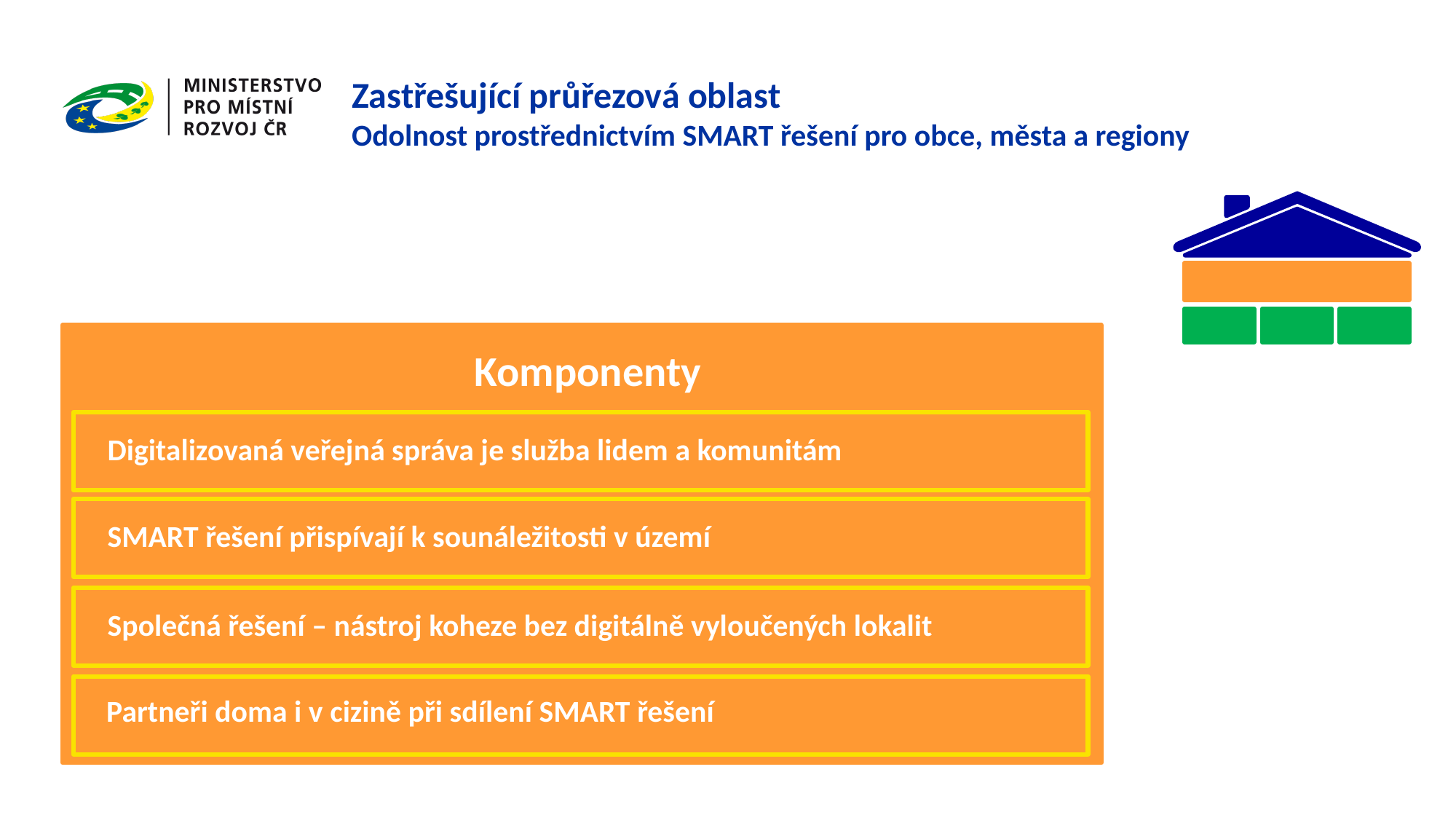

Zastřešující průřezová oblast
Odolnost prostřednictvím SMART řešení pro obce, města a regiony

Komponenty

Digitalizovaná veřejná správa je služba lidem a komunitám

SMART řešení přispívají k sounáležitosti v území
Společná řešení – nástroj koheze bez digitálně vyloučených lokalit
Partneři doma i v cizině při sdílení SMART řešení